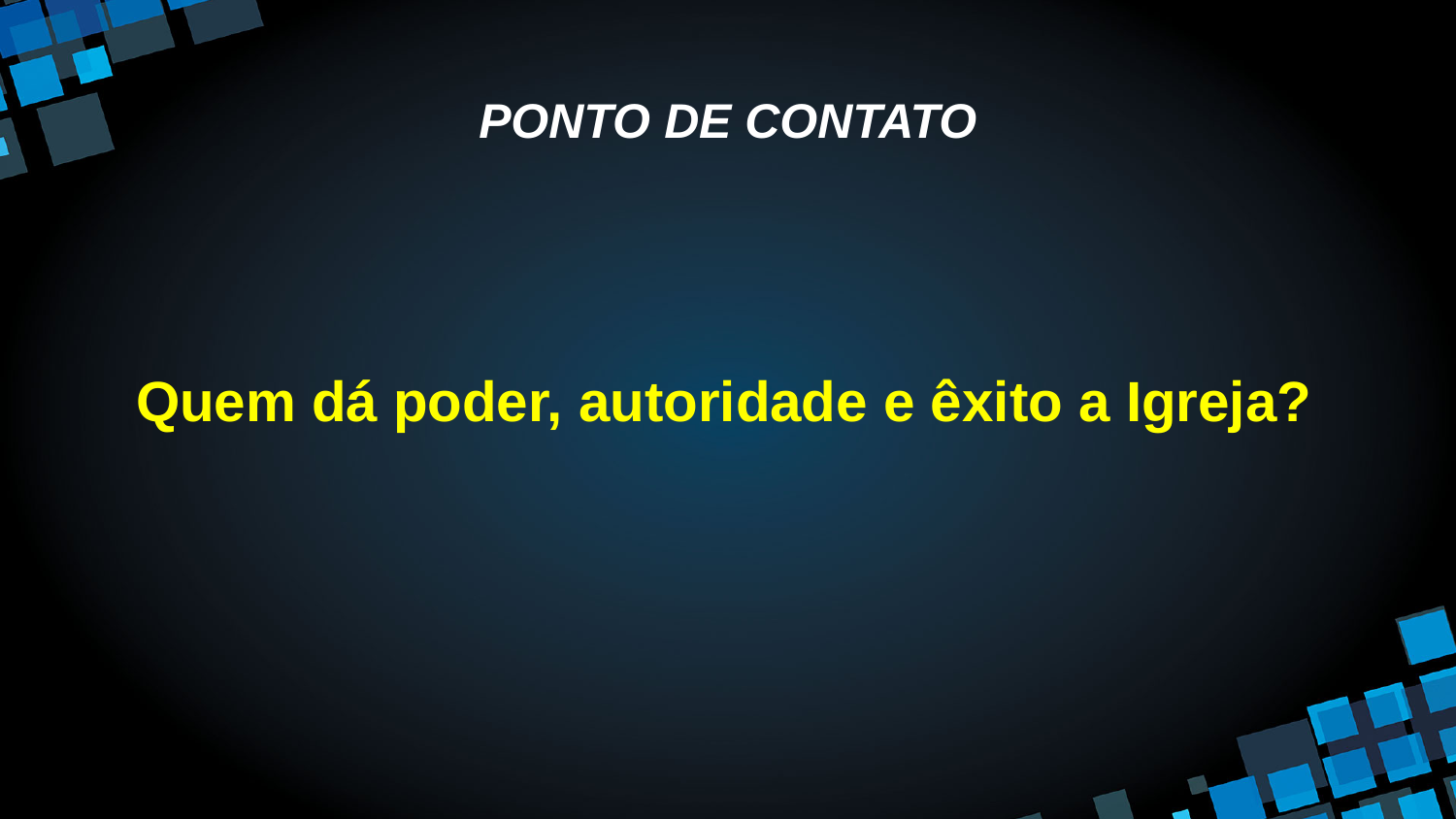

# PONTO DE CONTATO

Quem dá poder, autoridade e êxito a Igreja?